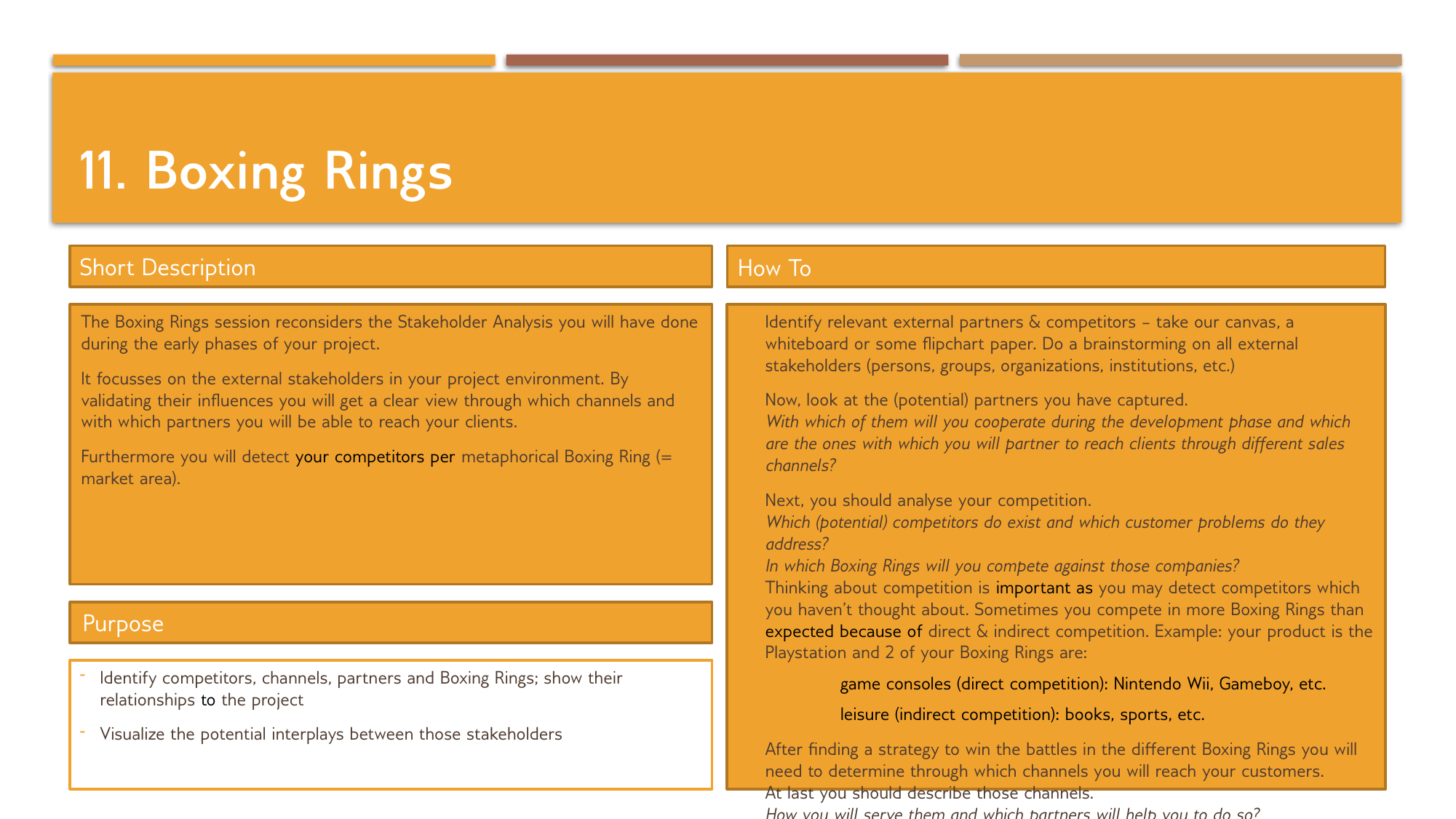

# 11. Boxing Rings
Short Description
How To
Identify relevant external partners & competitors – take our canvas, a whiteboard or some flipchart paper. Do a brainstorming on all external stakeholders (persons, groups, organizations, institutions, etc.)
Now, look at the (potential) partners you have captured.
With which of them will you cooperate during the development phase and which are the ones with which you will partner to reach clients through different sales channels?
Next, you should analyse your competition.
Which (potential) competitors do exist and which customer problems do they address?
In which Boxing Rings will you compete against those companies?
Thinking about competition is important as you may detect competitors which you haven’t thought about. Sometimes you compete in more Boxing Rings than expected because of direct & indirect competition. Example: your product is the Playstation and 2 of your Boxing Rings are:
game consoles (direct competition): Nintendo Wii, Gameboy, etc.
leisure (indirect competition): books, sports, etc.
After finding a strategy to win the battles in the different Boxing Rings you will need to determine through which channels you will reach your customers.
At last you should describe those channels.
How you will serve them and which partners will help you to do so?
The Boxing Rings session reconsiders the Stakeholder Analysis you will have done during the early phases of your project.
It focusses on the external stakeholders in your project environment. By validating their influences you will get a clear view through which channels and with which partners you will be able to reach your clients.
Furthermore you will detect your competitors per metaphorical Boxing Ring (= market area).
Purpose
Identify competitors, channels, partners and Boxing Rings; show their relationships to the project
Visualize the potential interplays between those stakeholders